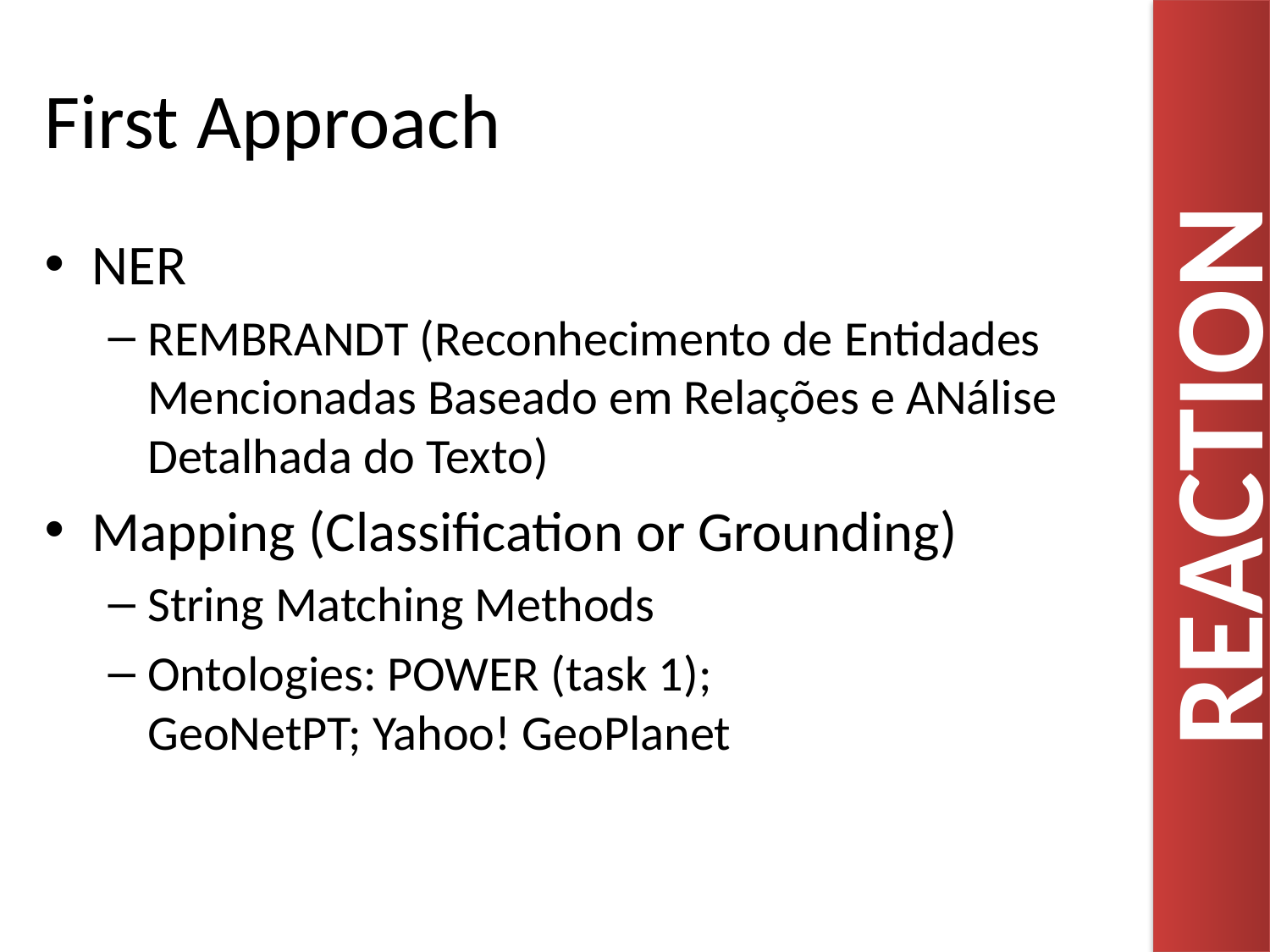

# First Approach
NER
REMBRANDT (Reconhecimento de Entidades Mencionadas Baseado em Relações e ANálise Detalhada do Texto)
Mapping (Classification or Grounding)
String Matching Methods
Ontologies: POWER (task 1);
GeoNetPT; Yahoo! GeoPlanet